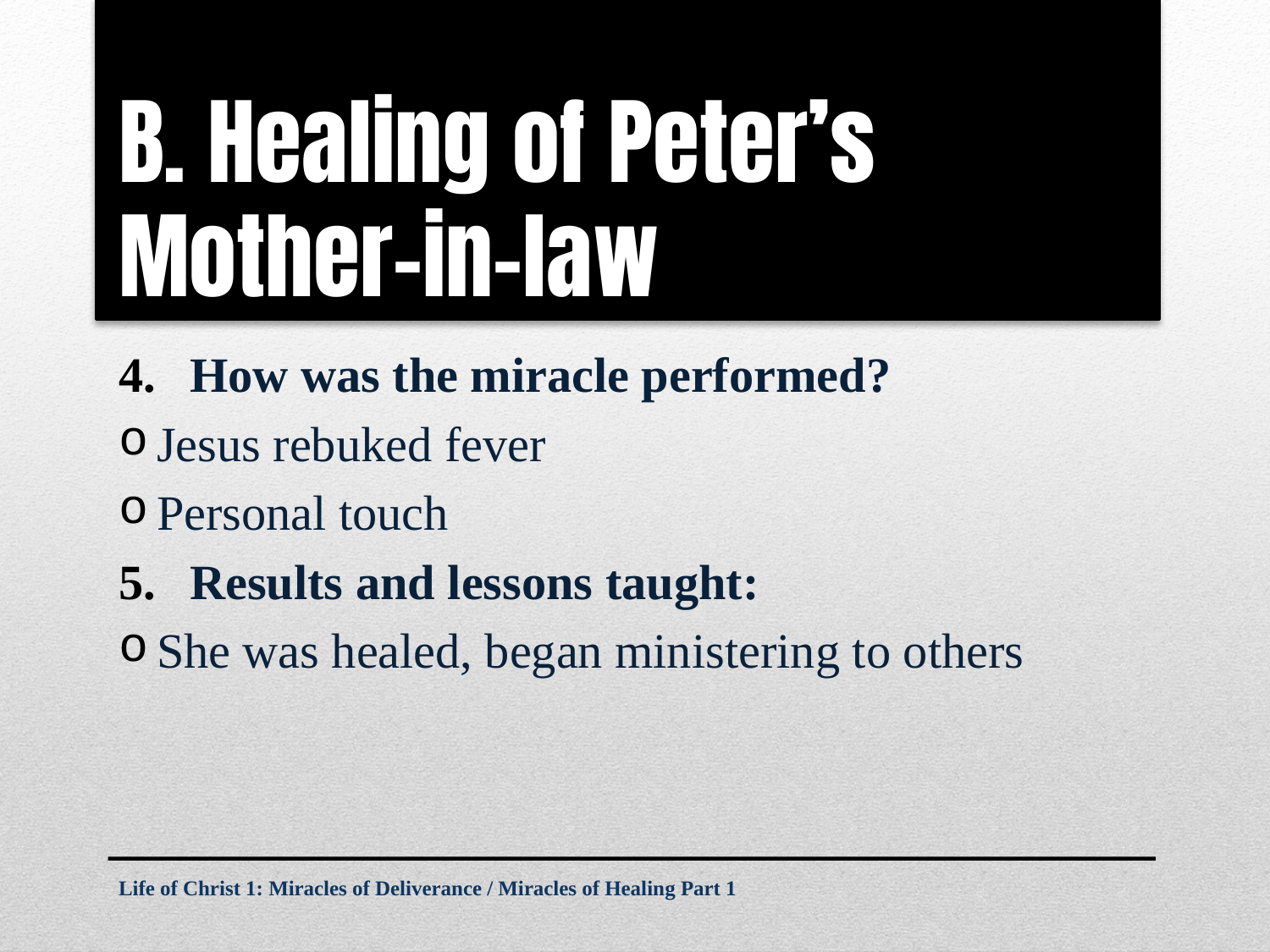

# B. Healing of Peter’s Mother-in-law
How was the miracle performed?
Jesus rebuked fever
Personal touch
Results and lessons taught:
She was healed, began ministering to others

Life of Christ 1: Miracles of Deliverance / Miracles of Healing Part 1